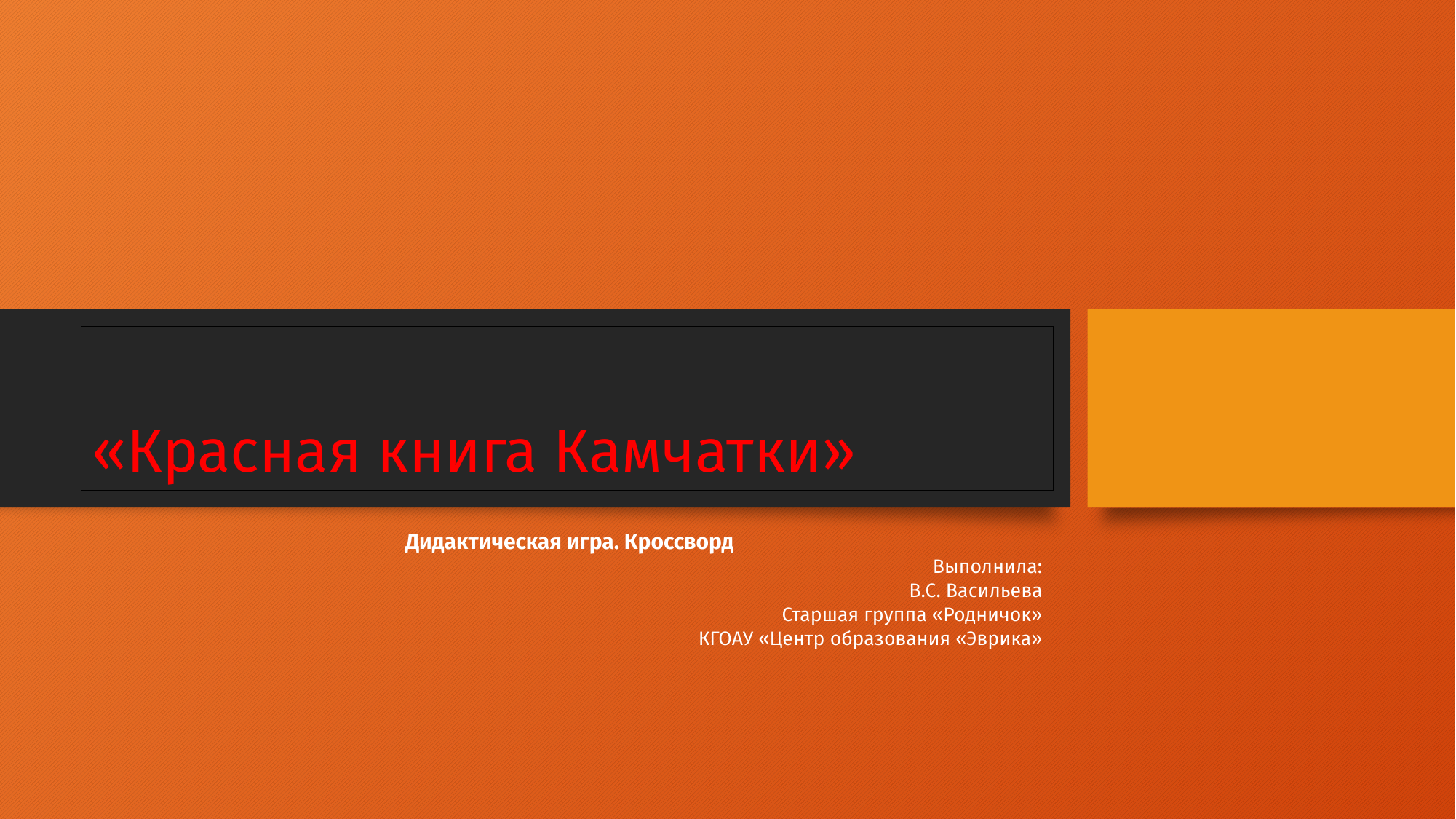

# «Красная книга Камчатки»
 Дидактическая игра. Кроссворд
Выполнила:
В.С. Васильева
Старшая группа «Родничок»
КГОАУ «Центр образования «Эврика»